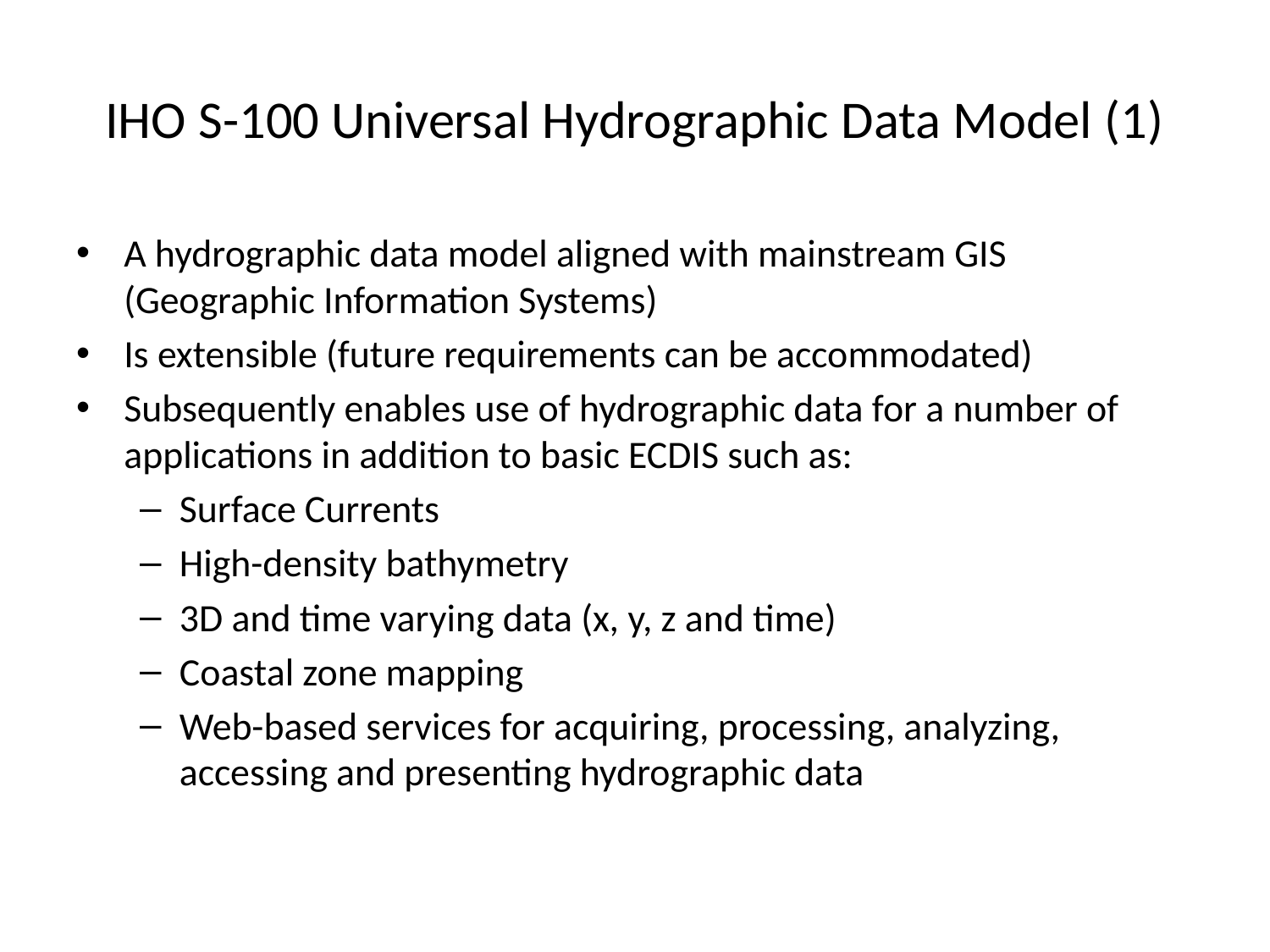

# IHO S-100 Universal Hydrographic Data Model (1)
A hydrographic data model aligned with mainstream GIS (Geographic Information Systems)
Is extensible (future requirements can be accommodated)
Subsequently enables use of hydrographic data for a number of applications in addition to basic ECDIS such as:
Surface Currents
High-density bathymetry
3D and time varying data (x, y, z and time)
Coastal zone mapping
Web-based services for acquiring, processing, analyzing, accessing and presenting hydrographic data